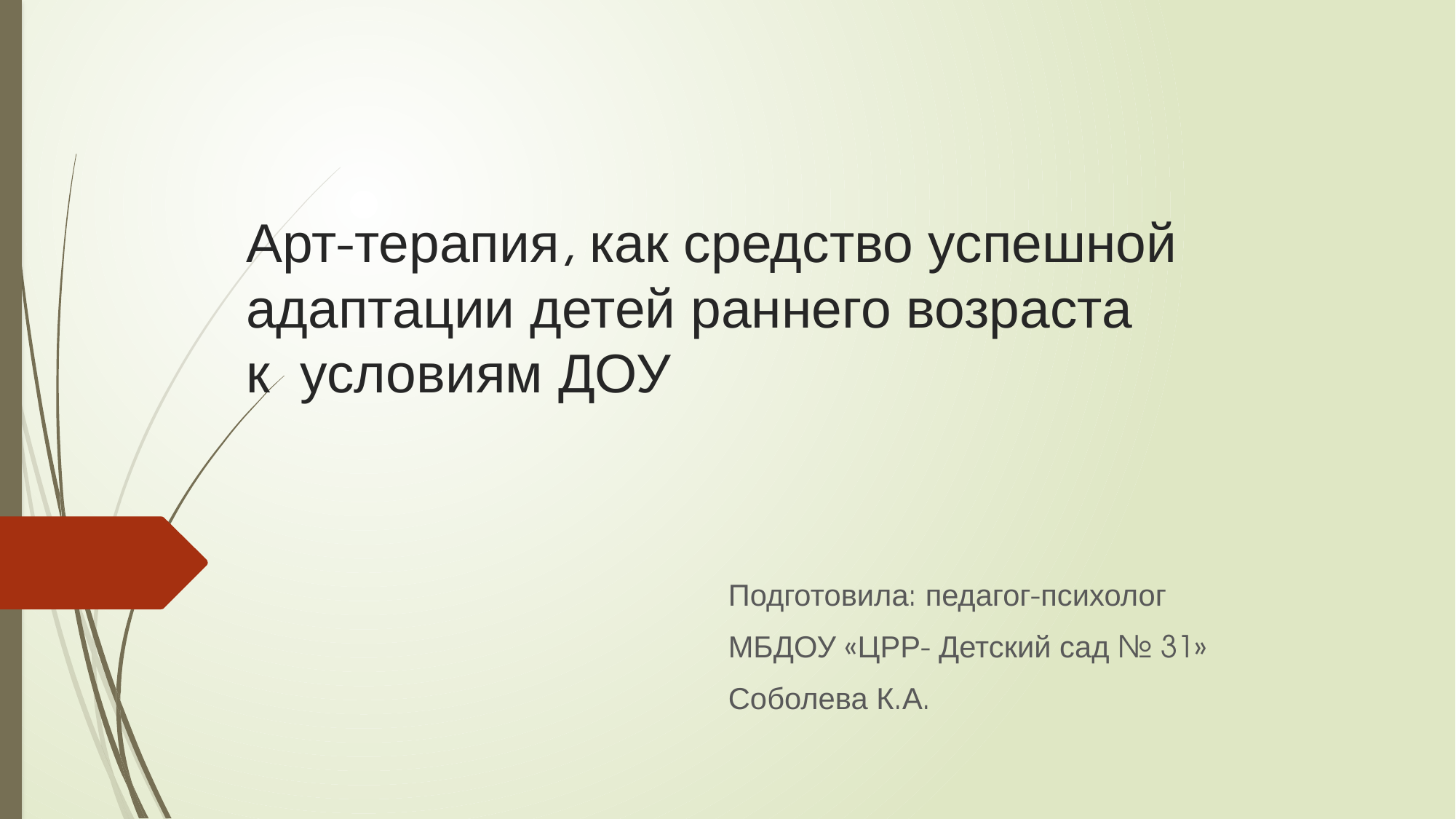

# Арт-терапия, как средство успешной адаптации детей раннего возраста к  условиям ДОУ
Подготовила: педагог-психолог
МБДОУ «ЦРР- Детский сад № 31»
Соболева К.А.